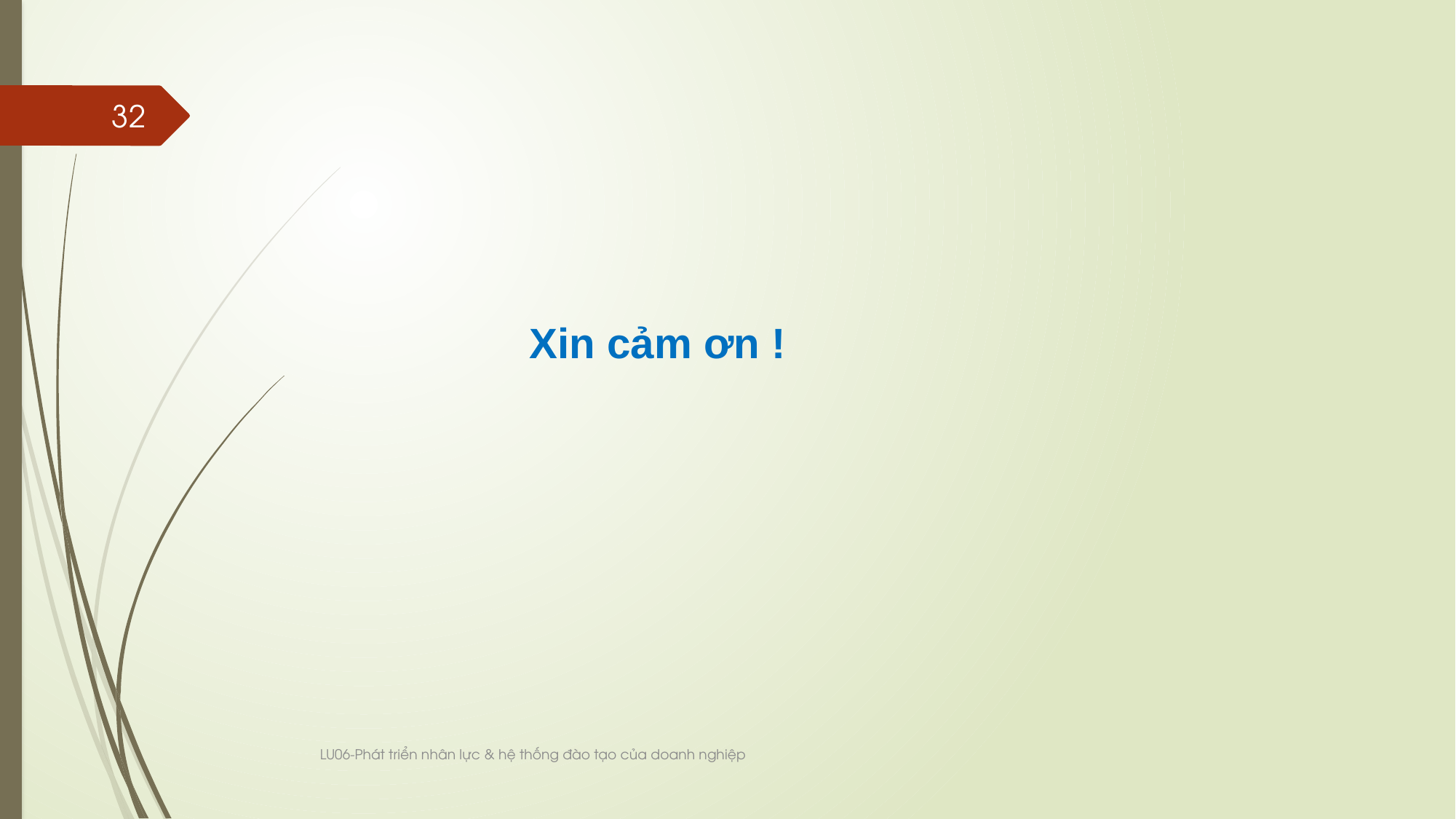

32
Xin cảm ơn !
LU06-Phát triển nhân lực & hệ thống đào tạo của doanh nghiệp